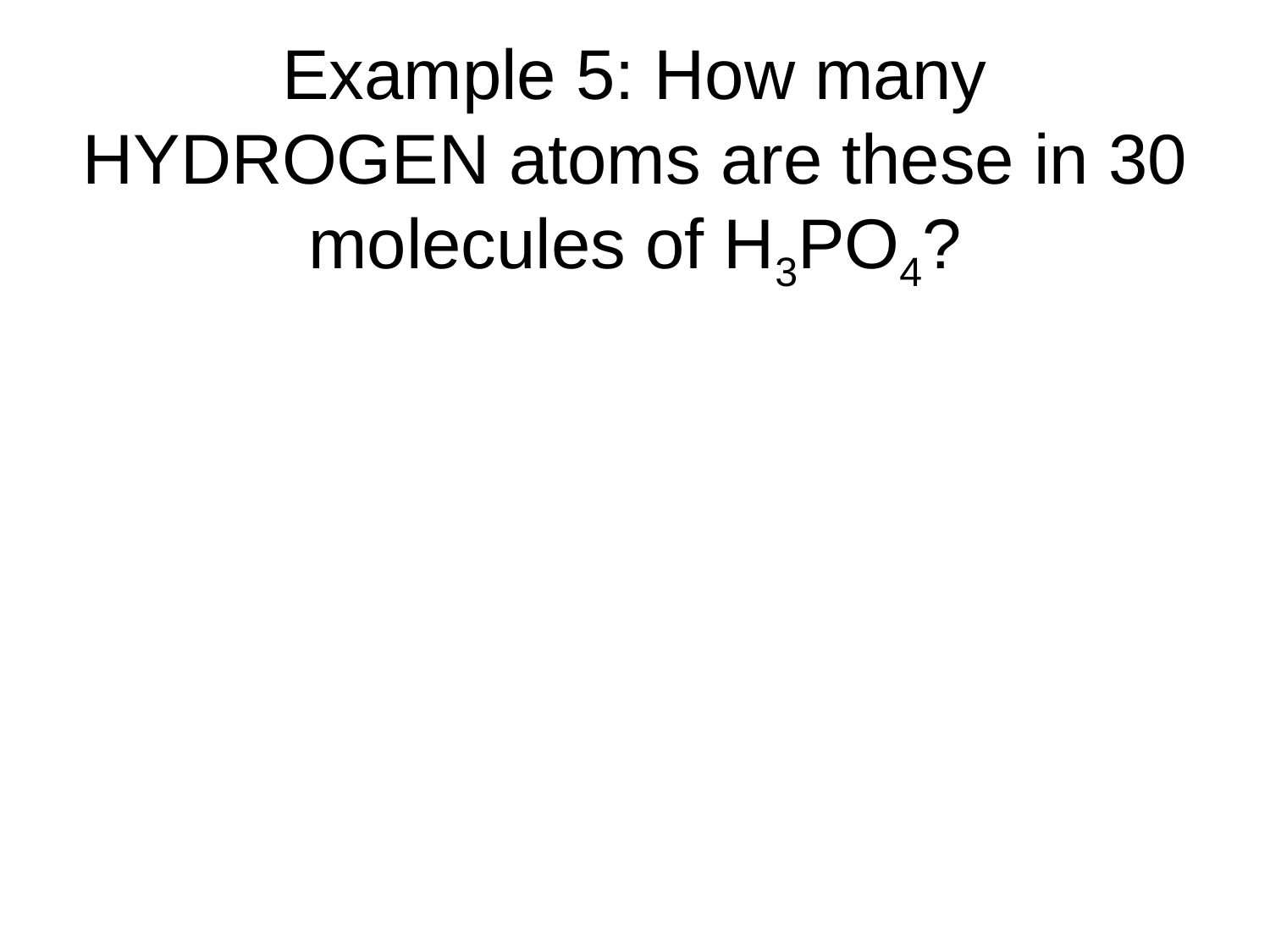

# Example 5: How many HYDROGEN atoms are these in 30 molecules of H3PO4?